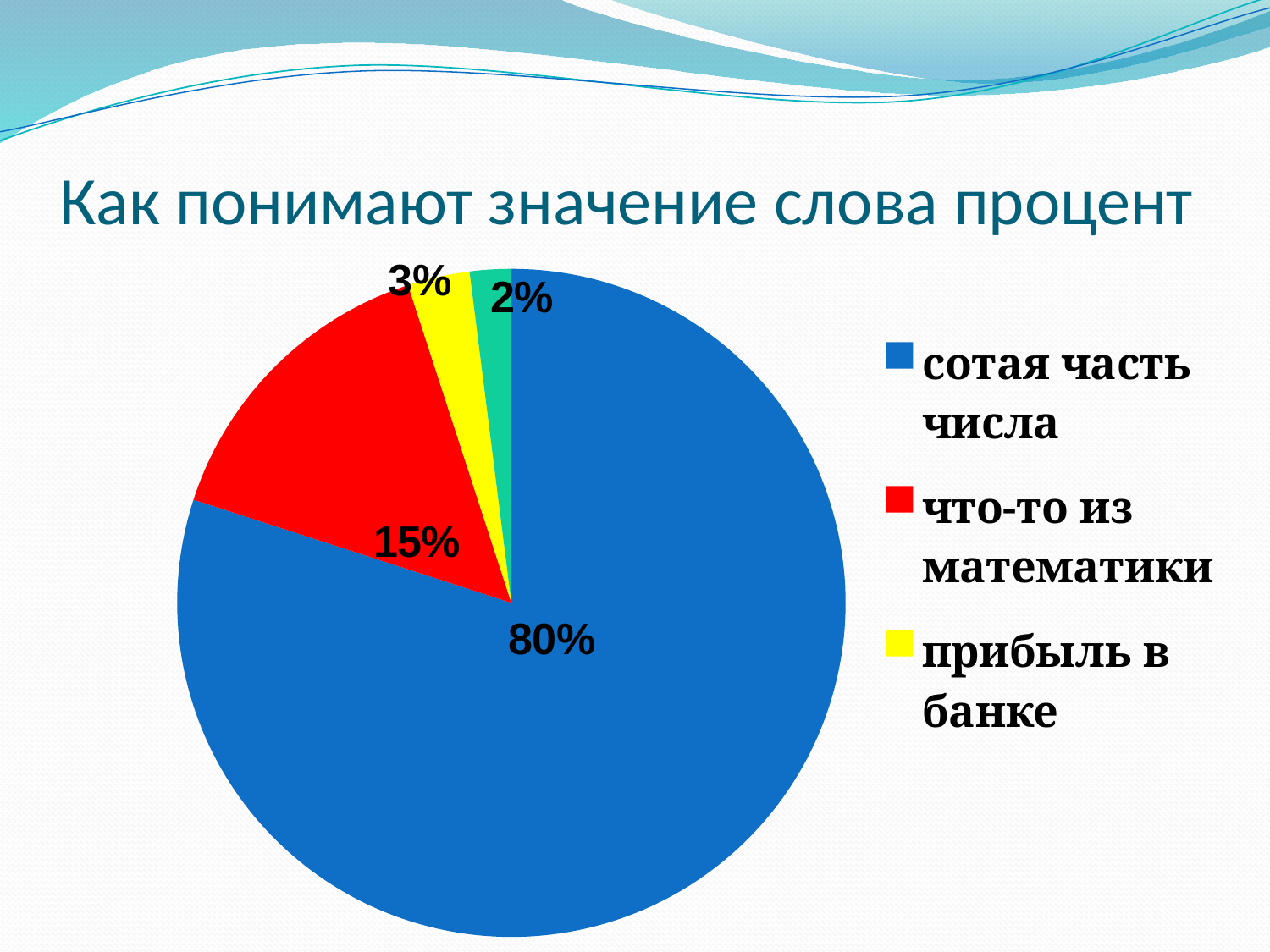

# Как понимают значение слова процент

### Chart

| Category | Ряд 1 |
|---|---|
| сотая часть числа | 0.8 |
| что-то из математики | 0.15000000000000024 |
| прибыль в банке | 0.030000000000000082 |
| затрудняюсь ответить | 0.020000000000000052 |